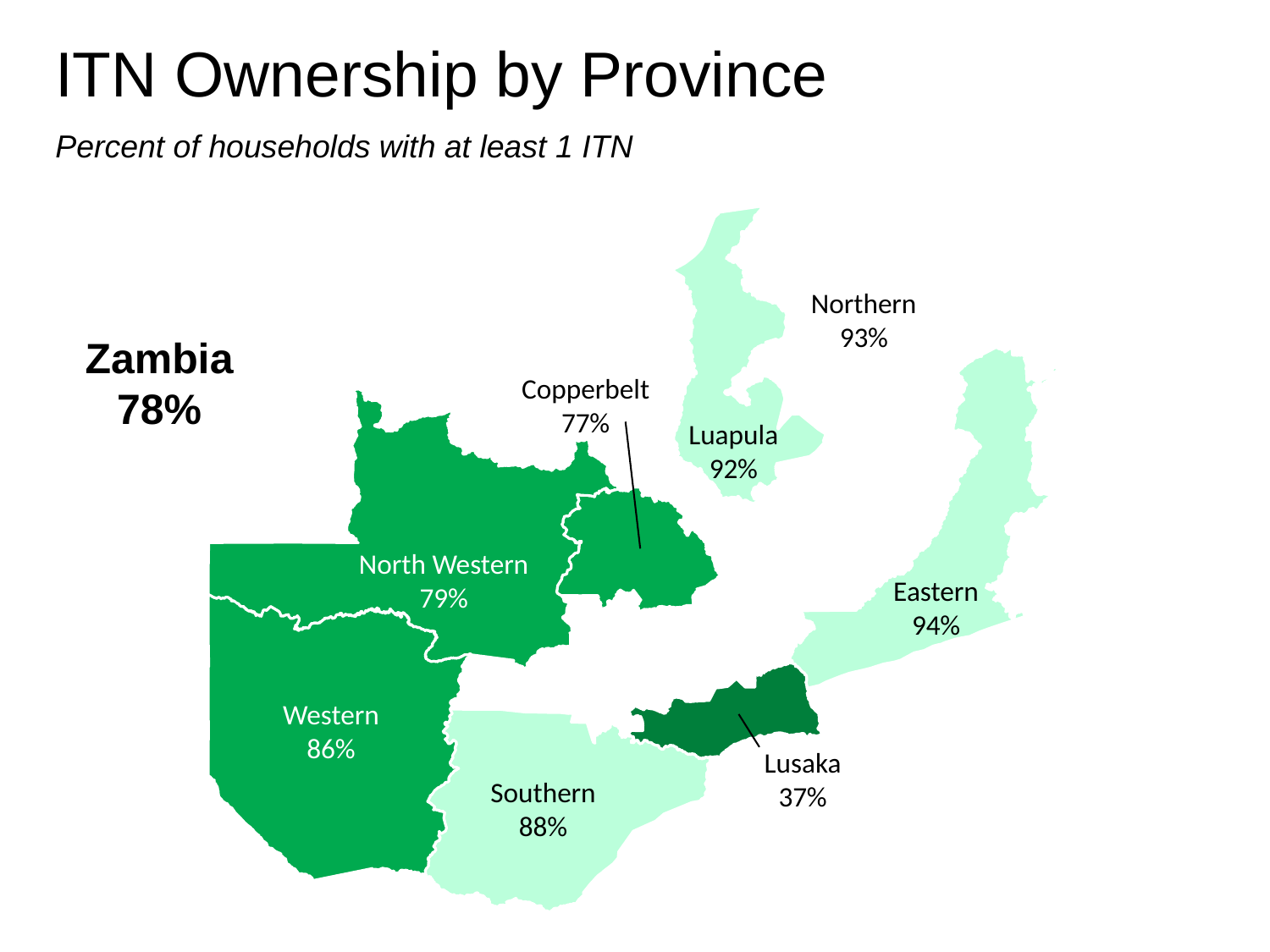

ITN Ownership by Province
Percent of households with at least 1 ITN

Northern
93%
Zambia
78%

Copperbelt
77%

Luapula
92%
Muchinga
82%

North Western
79%
Eastern
94%

Central
86%

Western
86%

Lusaka
37%
Southern
88%